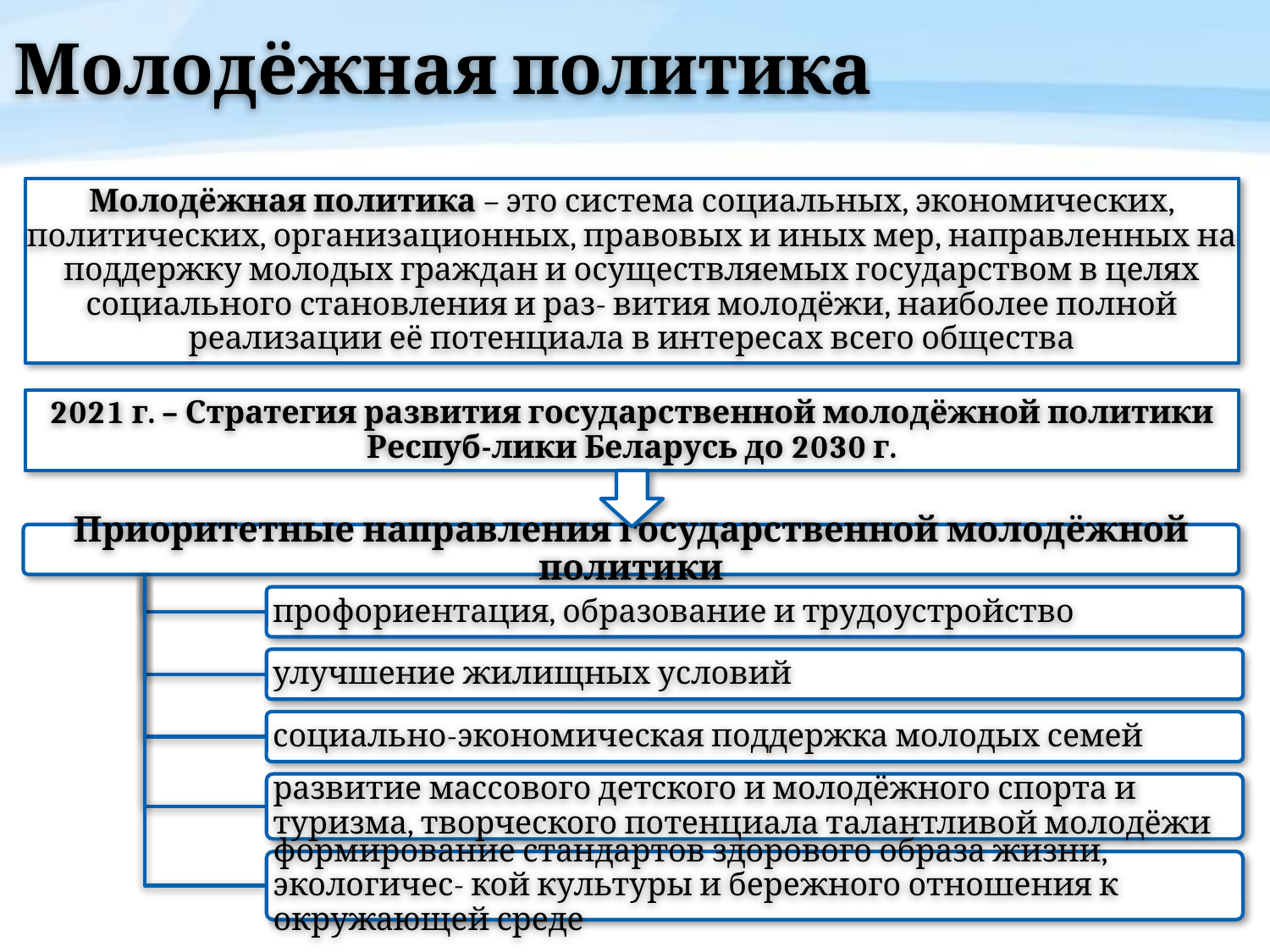

# Молодёжная политика

Молодёжная политика – это система социальных, экономических, политических, организационных, правовых и иных мер, направленных на поддержку молодых граждан и осуществляемых государством в целях социального становления и раз- вития молодёжи, наиболее полной реализации её потенциала в интересах всего общества

2021 г. – Стратегия развития государственной молодёжной политики Респуб-лики Беларусь до 2030 г.

Приоритетные направления государственной молодёжной политики

профориентация, образование и трудоустройство

улучшение жилищных условий

социально-экономическая поддержка молодых семей

развитие массового детского и молодёжного спорта и туризма, творческого потенциала талантливой молодёжи

формирование стандартов здорового образа жизни, экологичес- кой культуры и бережного отношения к окружающей среде